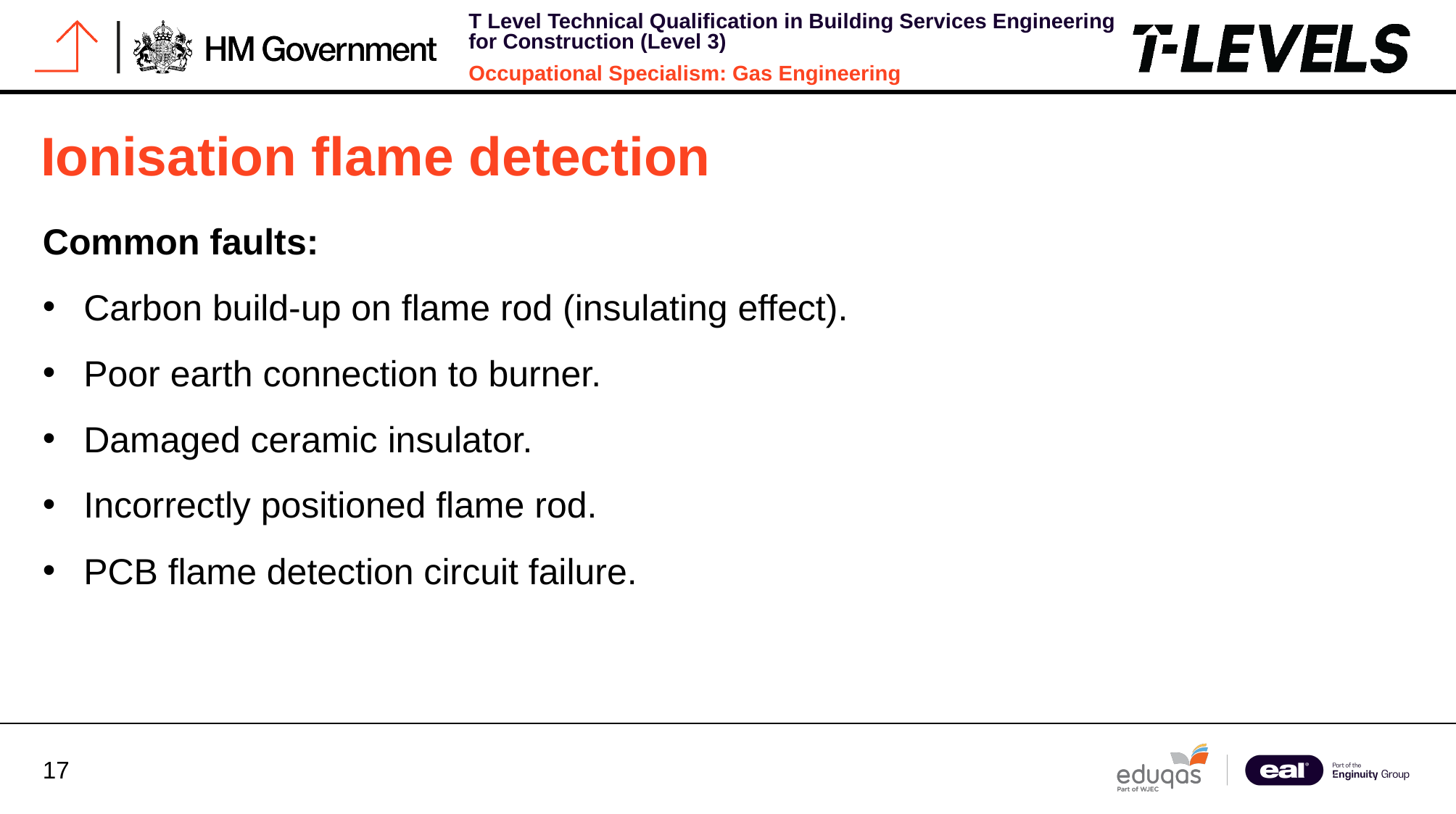

# Ionisation flame detection
Common faults:
Carbon build-up on flame rod (insulating effect).
Poor earth connection to burner.
Damaged ceramic insulator.
Incorrectly positioned flame rod.
PCB flame detection circuit failure.